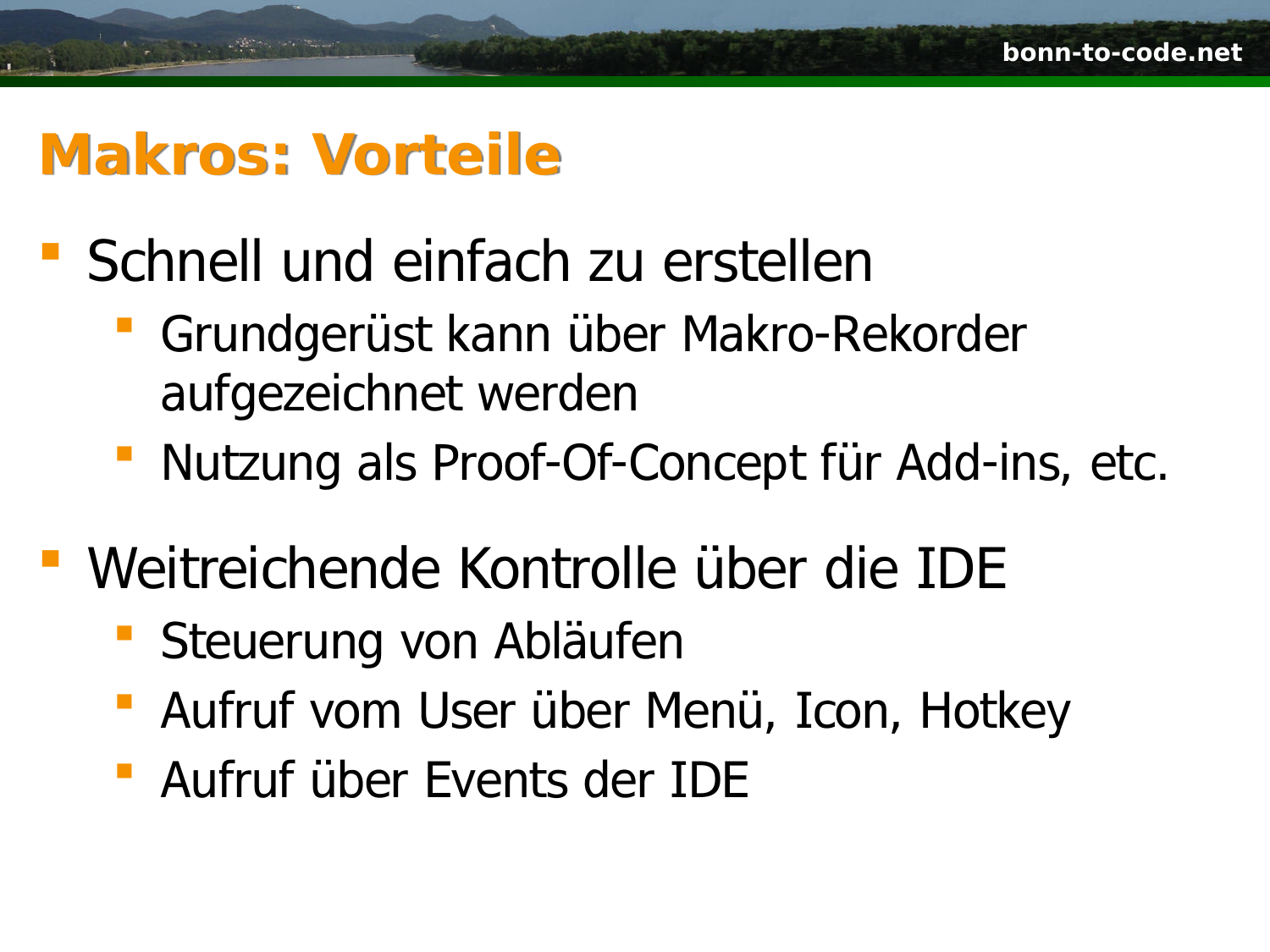

# Makros: Vorteile
Schnell und einfach zu erstellen
Grundgerüst kann über Makro-Rekorder aufgezeichnet werden
Nutzung als Proof-Of-Concept für Add-ins, etc.
Weitreichende Kontrolle über die IDE
Steuerung von Abläufen
Aufruf vom User über Menü, Icon, Hotkey
Aufruf über Events der IDE